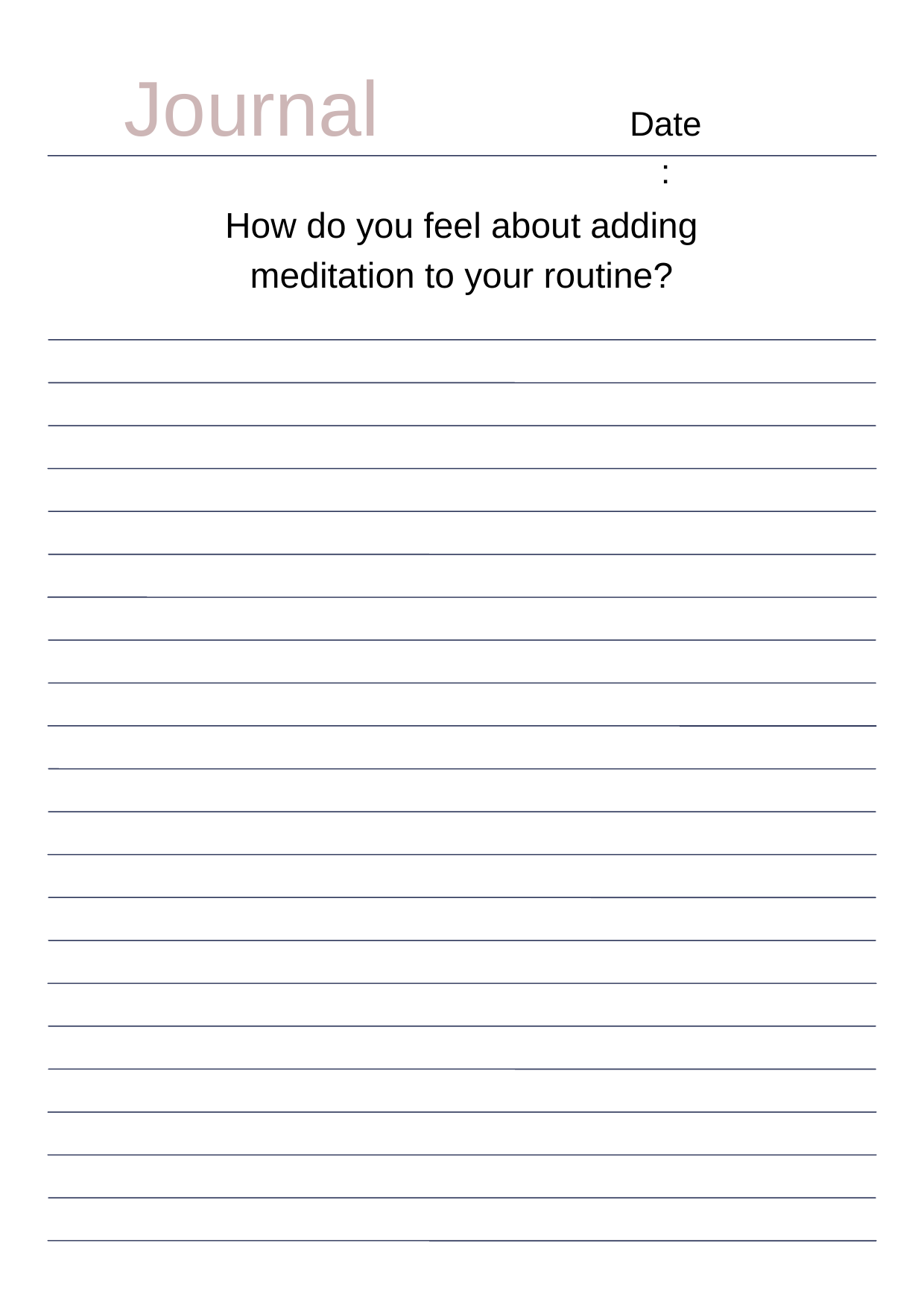

Journal
Date:

How do you feel about adding meditation to your routine?